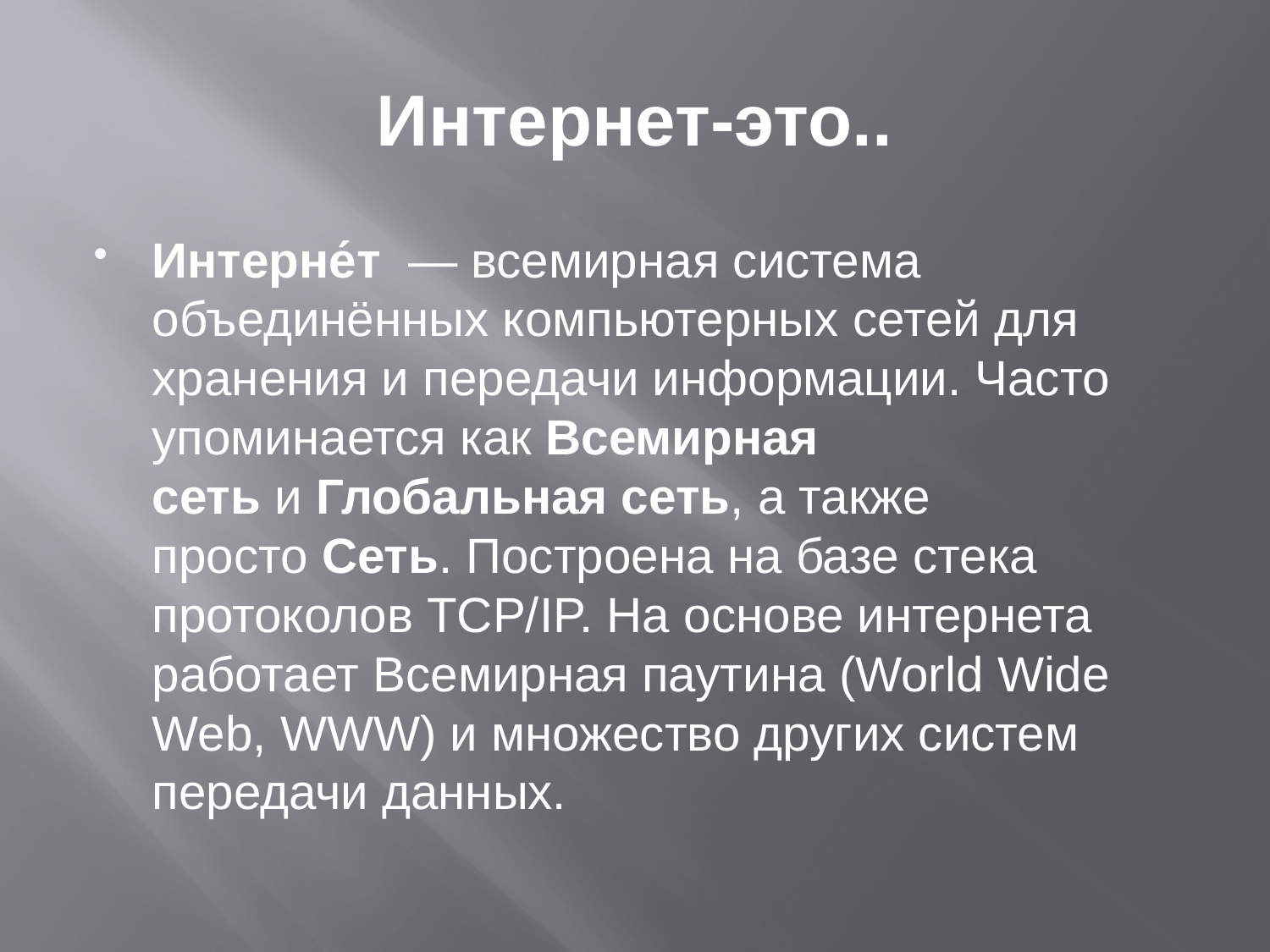

# Интернет-это..
Интерне́т  — всемирная система объединённых компьютерных сетей для хранения и передачи информации. Часто упоминается как Всемирная сеть и Глобальная сеть, а также просто Сеть. Построена на базе стека протоколов TCP/IP. На основе интернета работает Всемирная паутина (World Wide Web, WWW) и множество других систем передачи данных.